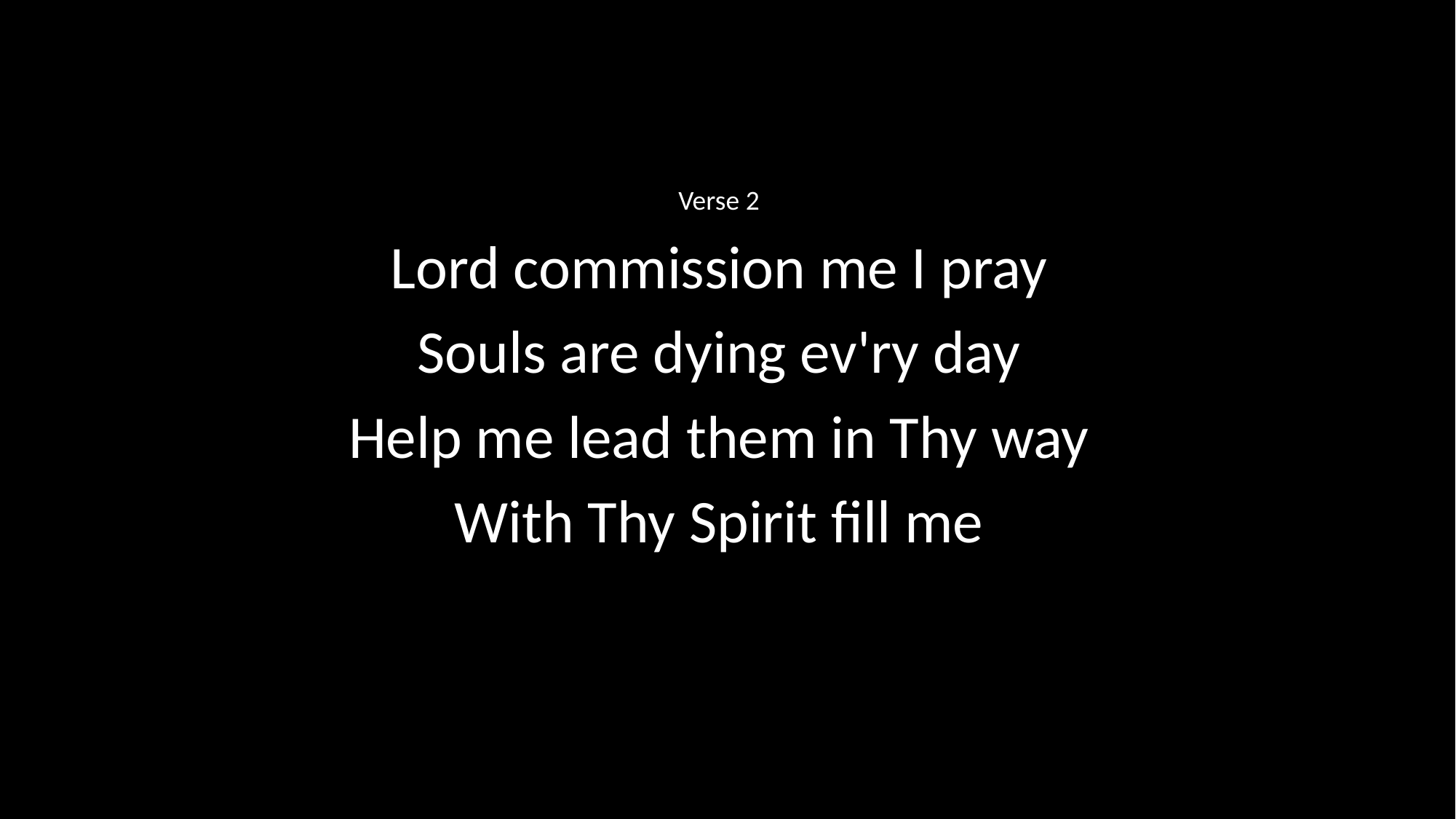

Verse 2
Lord commission me I pray
Souls are dying ev'ry day
Help me lead them in Thy way
With Thy Spirit fill me